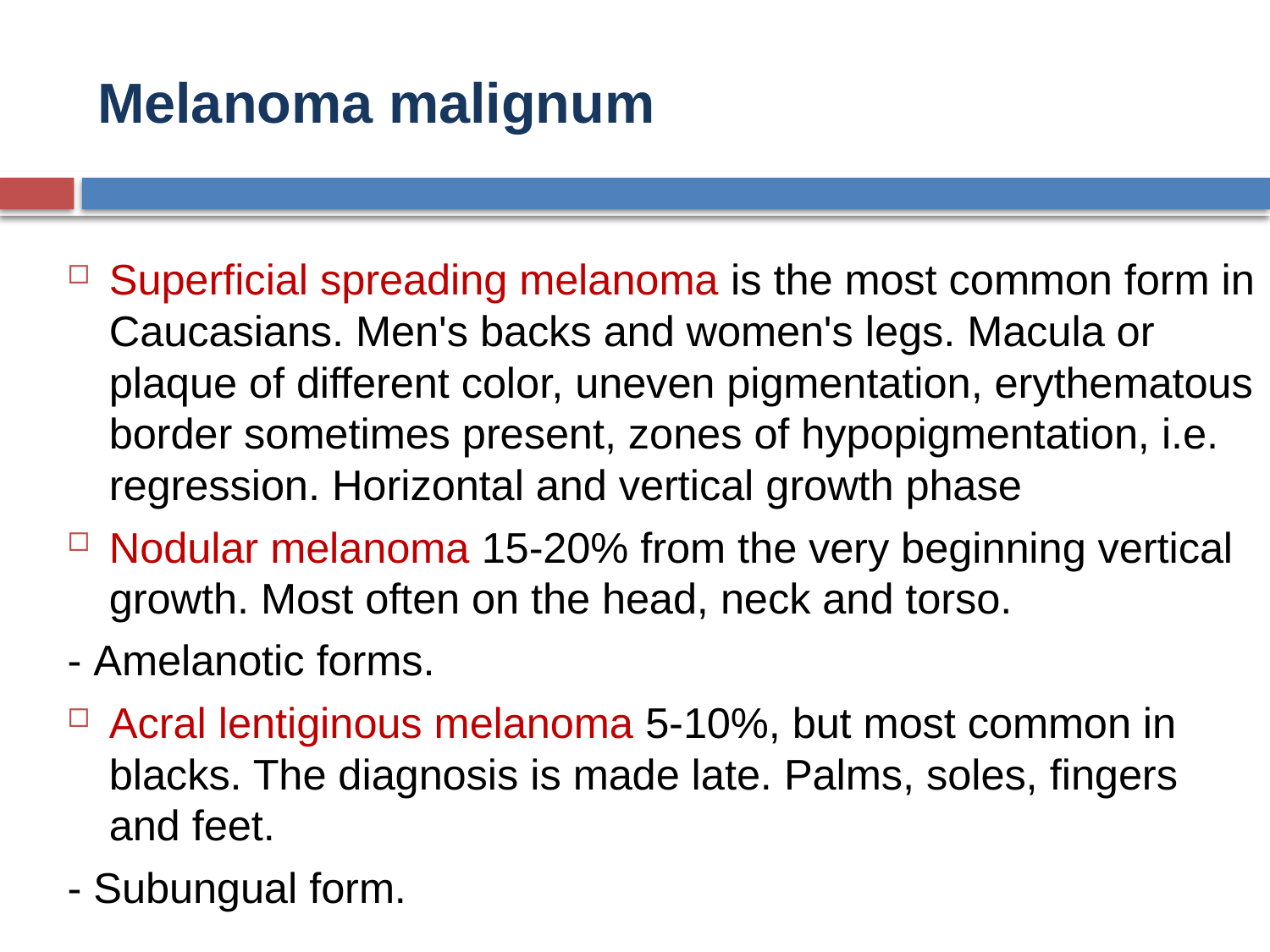

# Melanoma malignum
Superficial spreading melanoma is the most common form in Caucasians. Men's backs and women's legs. Macula or plaque of different color, uneven pigmentation, erythematous border sometimes present, zones of hypopigmentation, i.e. regression. Horizontal and vertical growth phase
Nodular melanoma 15-20% from the very beginning vertical growth. Most often on the head, neck and torso.
- Amelanotic forms.
Acral lentiginous melanoma 5-10%, but most common in blacks. The diagnosis is made late. Palms, soles, fingers and feet.
- Subungual form.